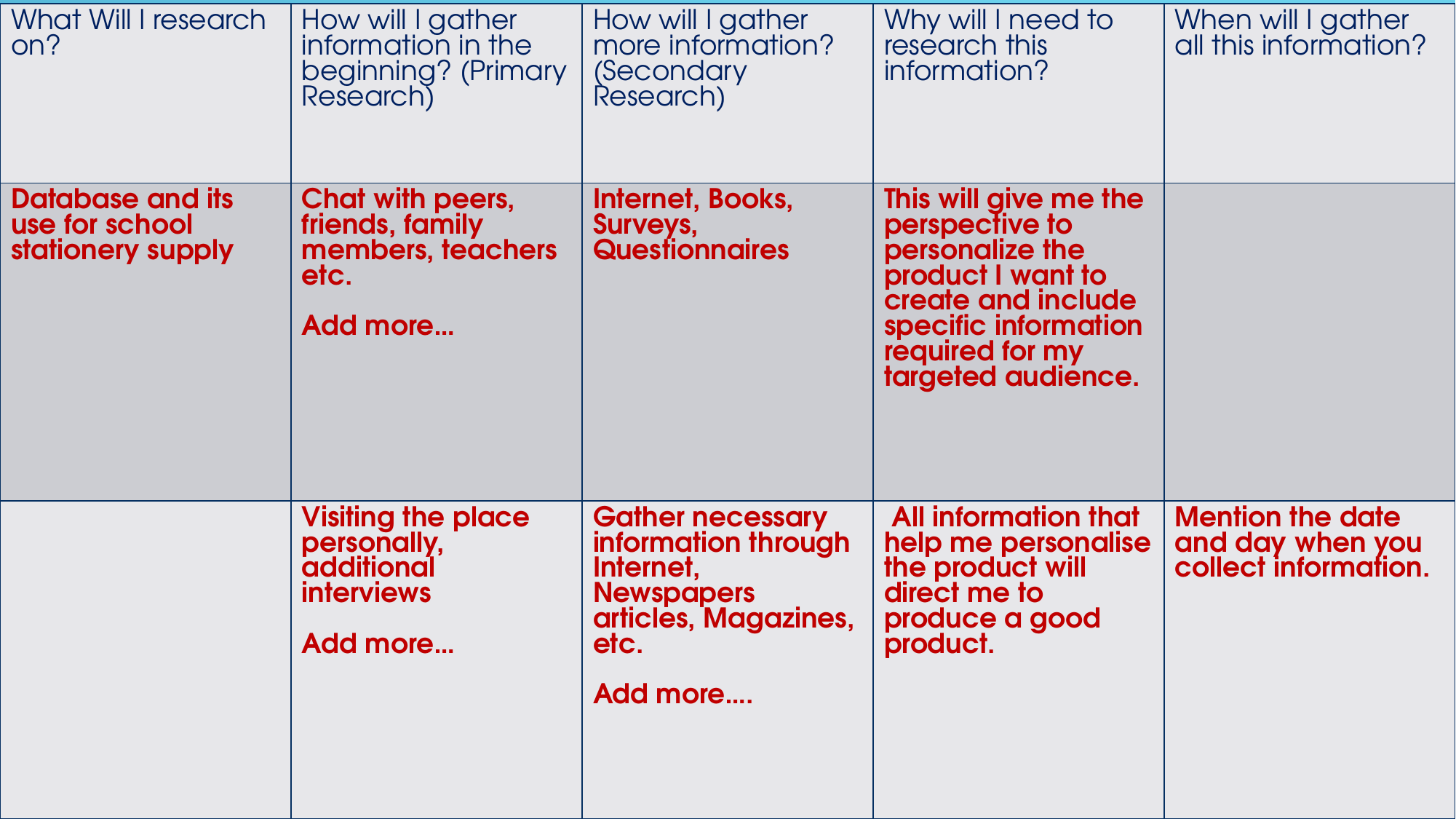

| What Will I research on? | How will I gather information in the beginning? (Primary Research) | How will I gather more information? (Secondary Research) | Why will I need to research this information? | When will I gather all this information? |
| --- | --- | --- | --- | --- |
| Database and its use for school stationery supply | Chat with peers, friends, family members, teachers etc. Add more… | Internet, Books, Surveys, Questionnaires | This will give me the perspective to personalize the product I want to create and include specific information required for my targeted audience. |  |
|  | Visiting the place personally, additional interviews Add more… | Gather necessary information through Internet, Newspapers articles, Magazines, etc. Add more…. | All information that help me personalise the product will direct me to produce a good product. | Mention the date and day when you collect information. |